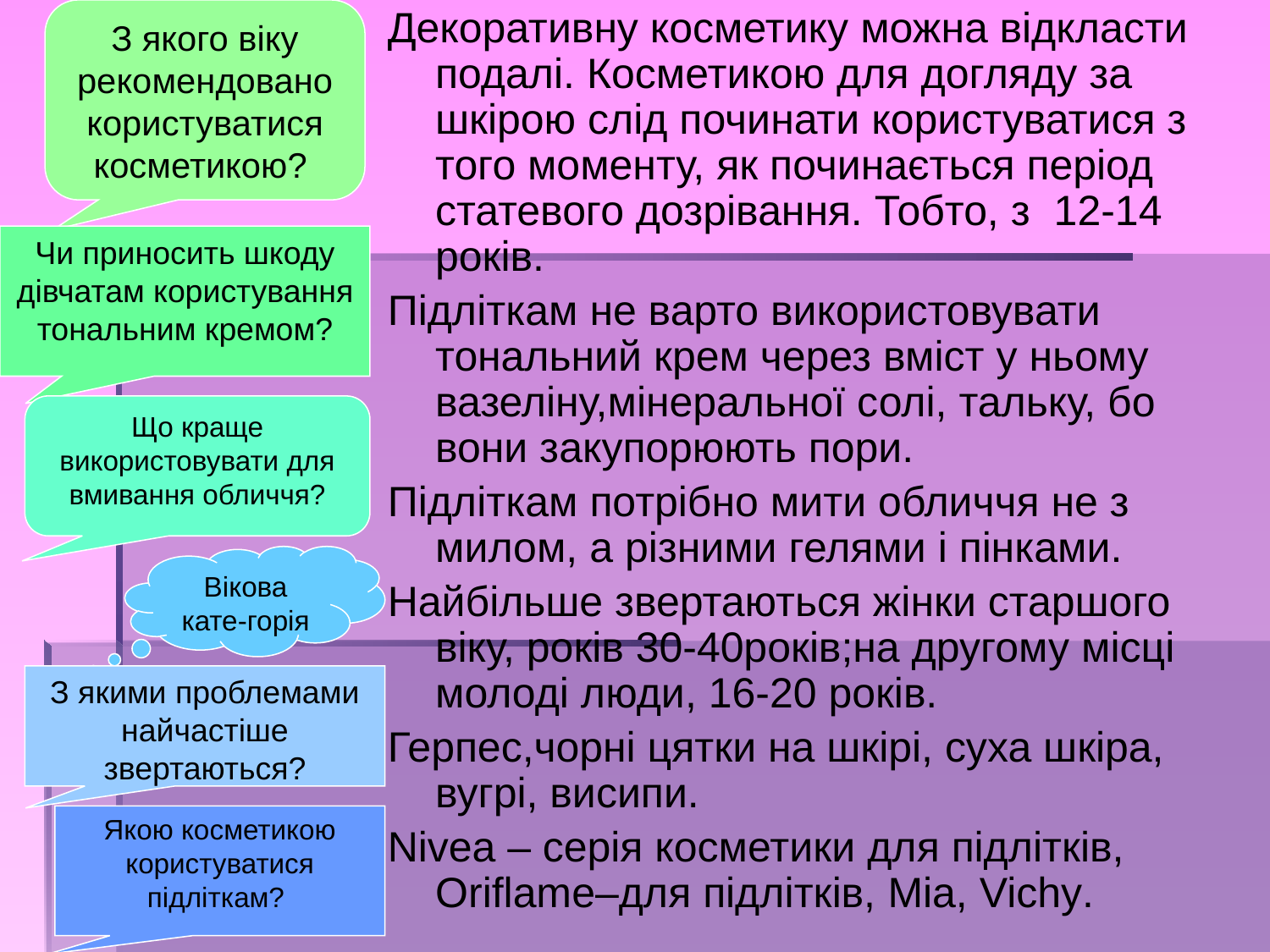

З якого віку рекомендовано користуватися косметикою?
Декоративну косметику можна відкласти подалі. Косметикою для догляду за шкірою слід починати користуватися з того моменту, як починається період статевого дозрівання. Тобто, з  12-14 років.
Підліткам не варто використовувати тональний крем через вміст у ньому вазеліну,мінеральної солі, тальку, бо вони закупорюють пори.
Підліткам потрібно мити обличчя не з милом, а різними гелями і пінками.
Найбільше звертаються жінки старшого віку, років 30-40років;на другому місці молоді люди, 16-20 років.
Герпес,чорні цятки на шкірі, суха шкіра, вугрі, висипи.
Nivea – серія косметики для підлітків, Oriflame–для підлітків, Mia, Vichy.
#
Чи приносить шкоду дівчатам користування тональним кремом?
Що краще використовувати для вмивання обличчя?
Вікова кате-горія
З якими проблемами найчастіше звертаються?
Якою косметикою користуватися підліткам?